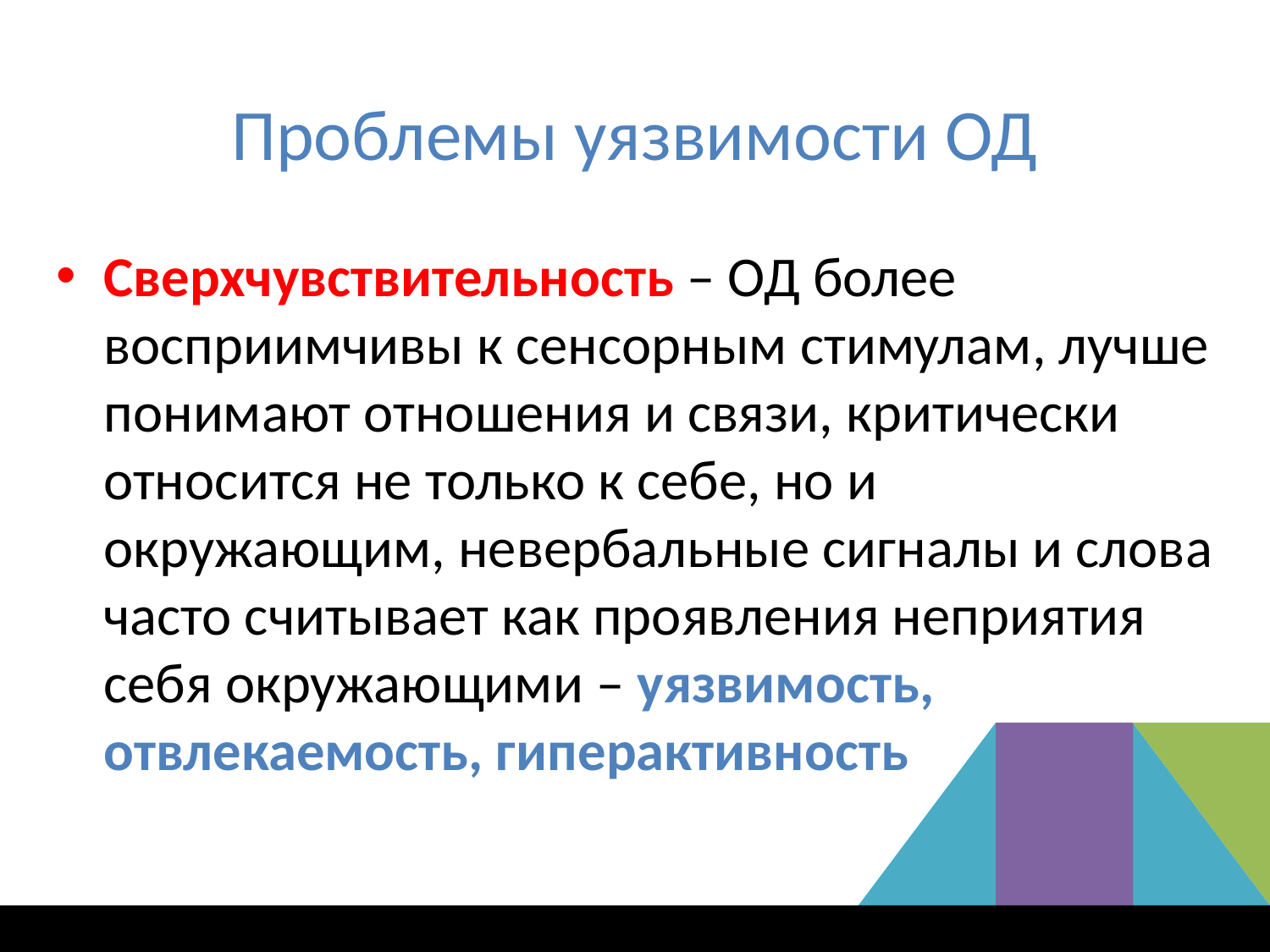

# Проблемы уязвимости ОД
Сверхчувствительность – ОД более восприимчивы к сенсорным стимулам, лучше понимают отношения и связи, критически относится не только к себе, но и окружающим, невербальные сигналы и слова часто считывает как проявления неприятия себя окружающими – уязвимость, отвлекаемость, гиперактивность